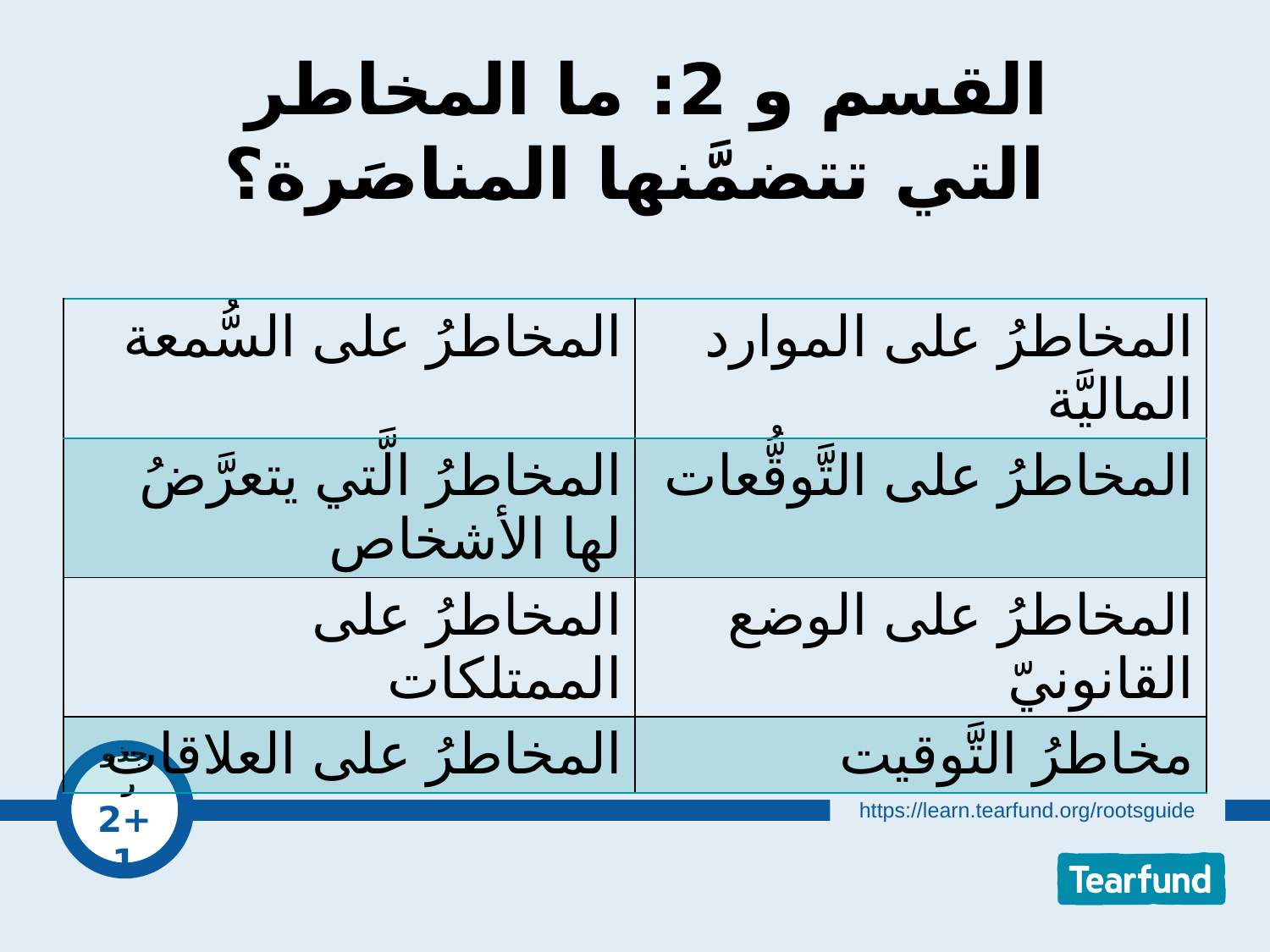

# القسم و 2: ما المخاطر التي تتضمَّنها المناصَرة؟
| المخاطرُ على السُّمعة | المخاطرُ على الموارد الماليَّة |
| --- | --- |
| المخاطرُ الَّتي يتعرَّضُ لها الأشخاص | المخاطرُ على التَّوقُّعات |
| المخاطرُ على الممتلكات | المخاطرُ على الوضع القانونيّ |
| المخاطرُ على العلاقات | مخاطرُ التَّوقيت |